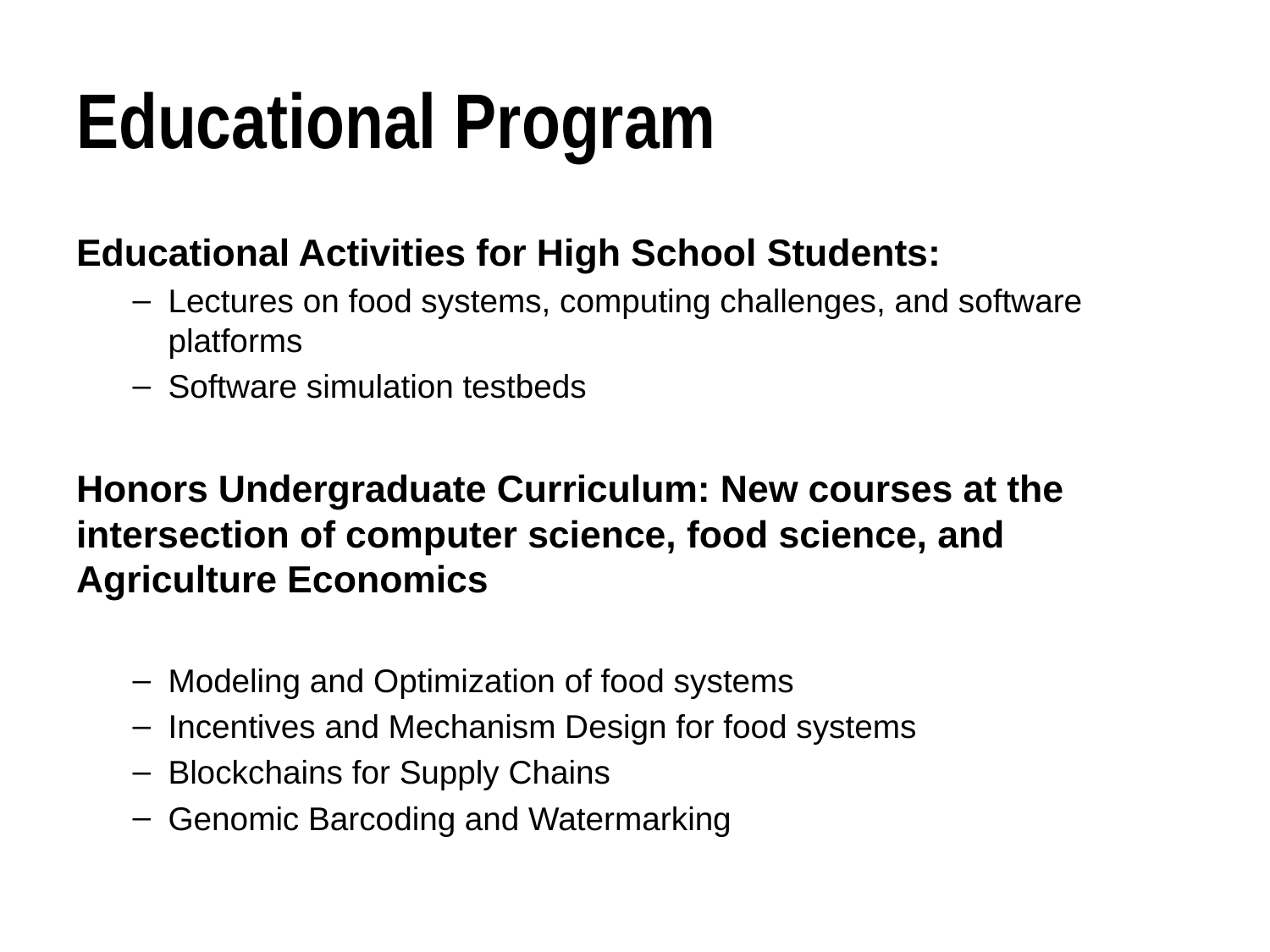

# Educational Program
Educational Activities for High School Students:
Lectures on food systems, computing challenges, and software platforms
Software simulation testbeds

Honors Undergraduate Curriculum: New courses at the intersection of computer science, food science, and Agriculture Economics

Modeling and Optimization of food systems
Incentives and Mechanism Design for food systems
Blockchains for Supply Chains
Genomic Barcoding and Watermarking